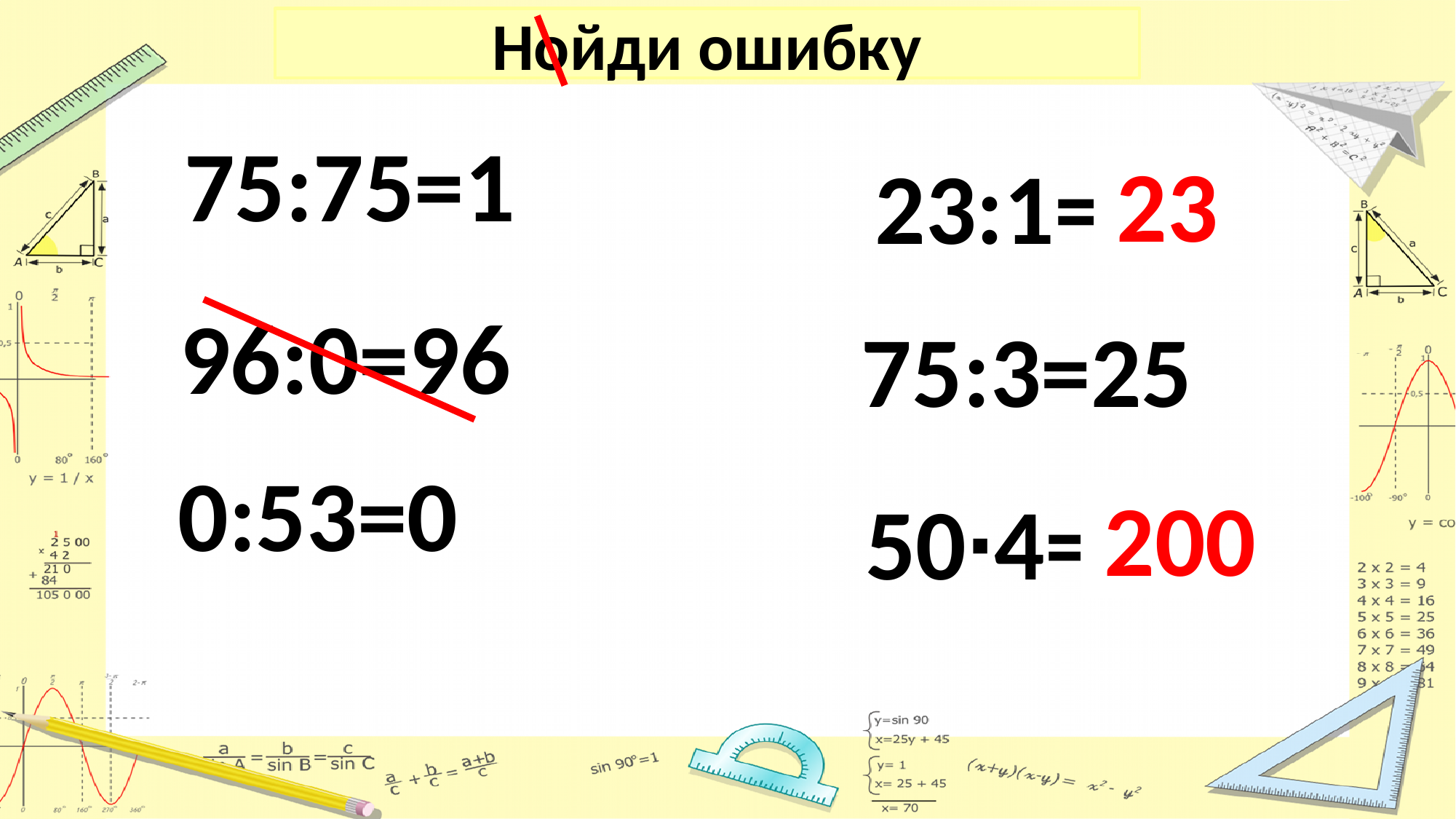

Нойди ошибку
75:75=1
23

23:1=1
96:0=96
75:3=25
0:53=0
200

50∙4=20